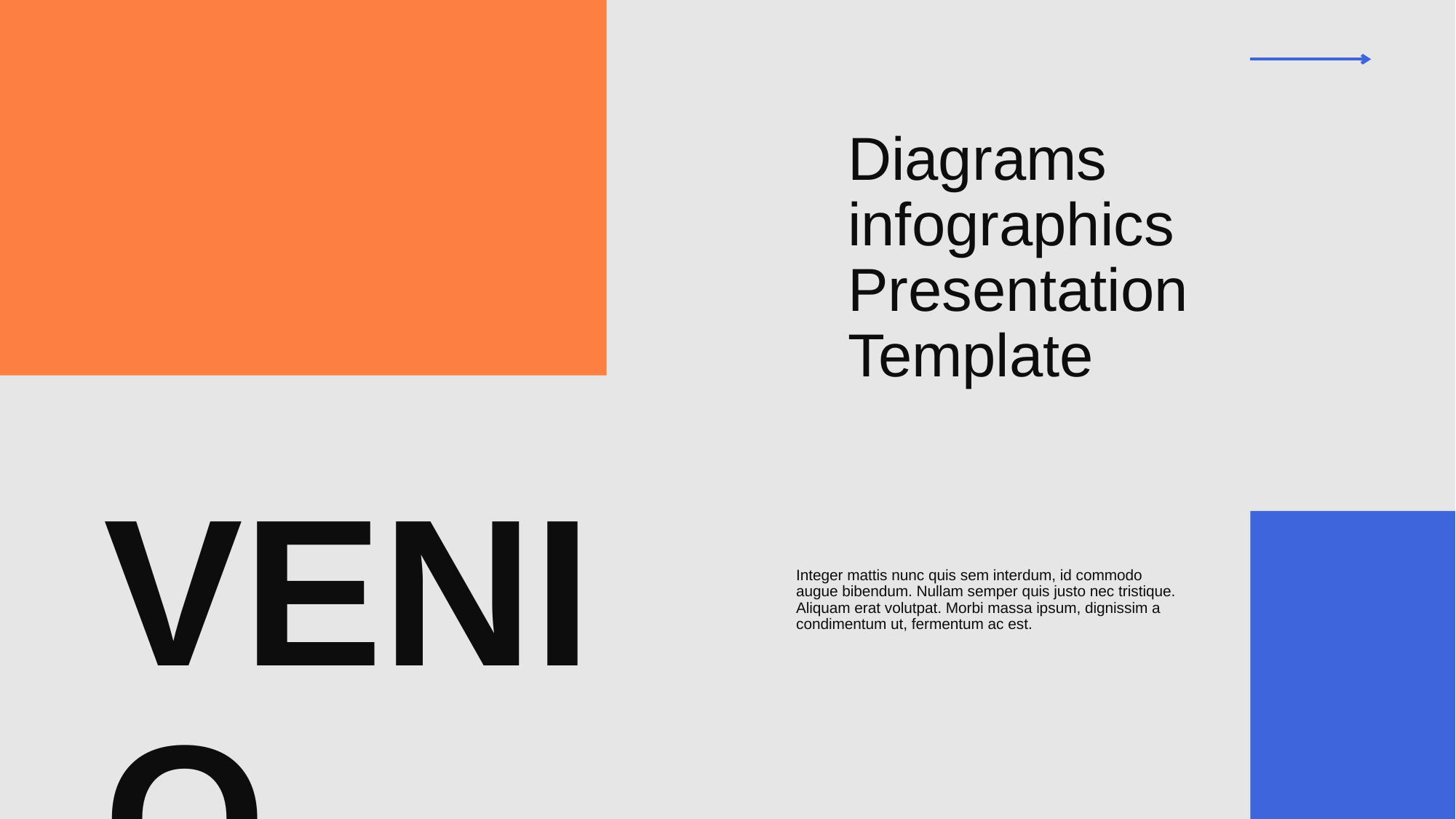

Diagrams infographics Presentation Template

# VENIO
Integer mattis nunc quis sem interdum, id commodo augue bibendum. Nullam semper quis justo nec tristique. Aliquam erat volutpat. Morbi massa ipsum, dignissim a condimentum ut, fermentum ac est.